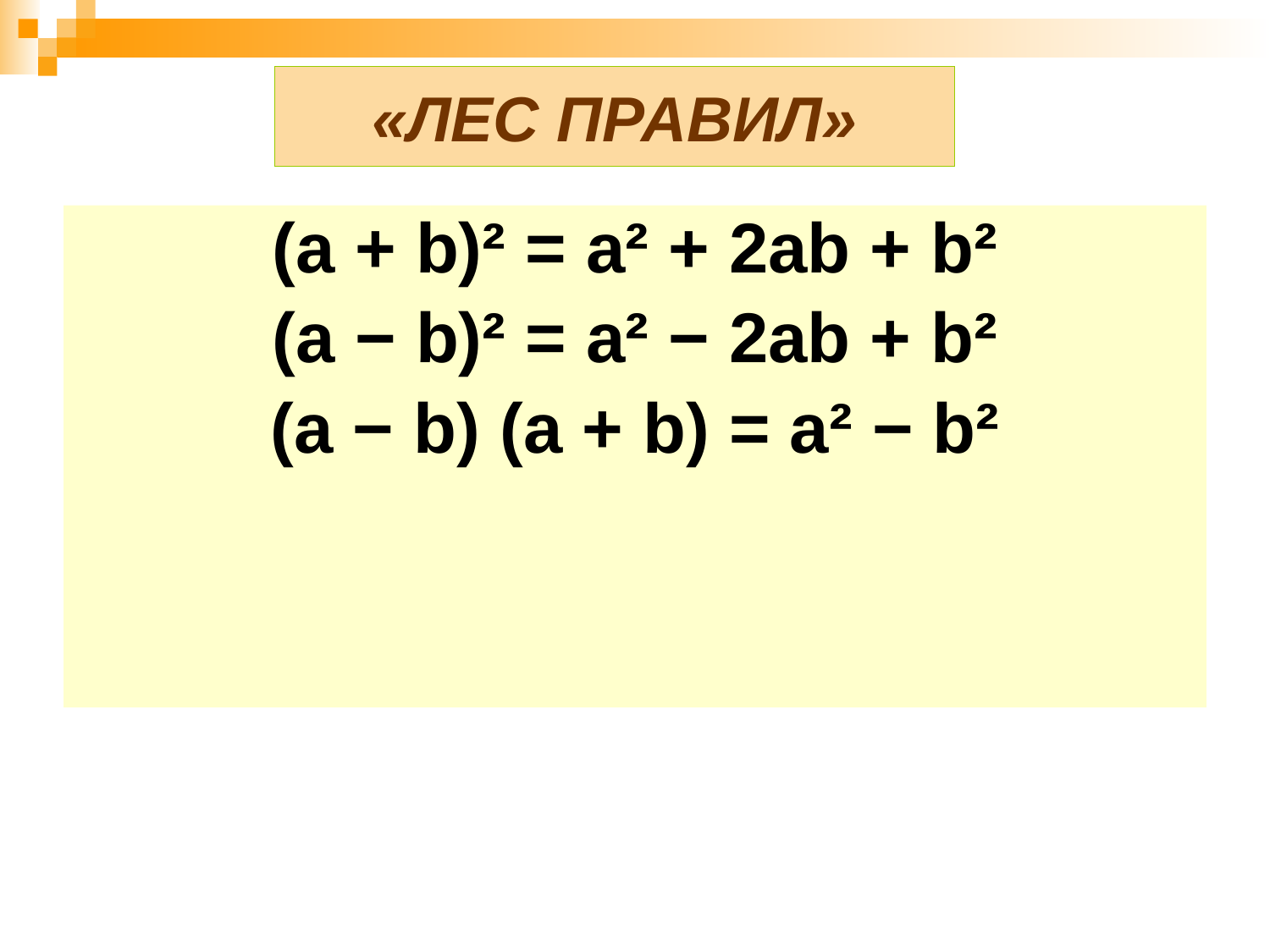

«ЛЕС ПРАВИЛ»
(а + b)² = a² + 2ab + b²
(а − b)² = a² − 2ab + b²
(а − b) (a + b) = a² − b²
#